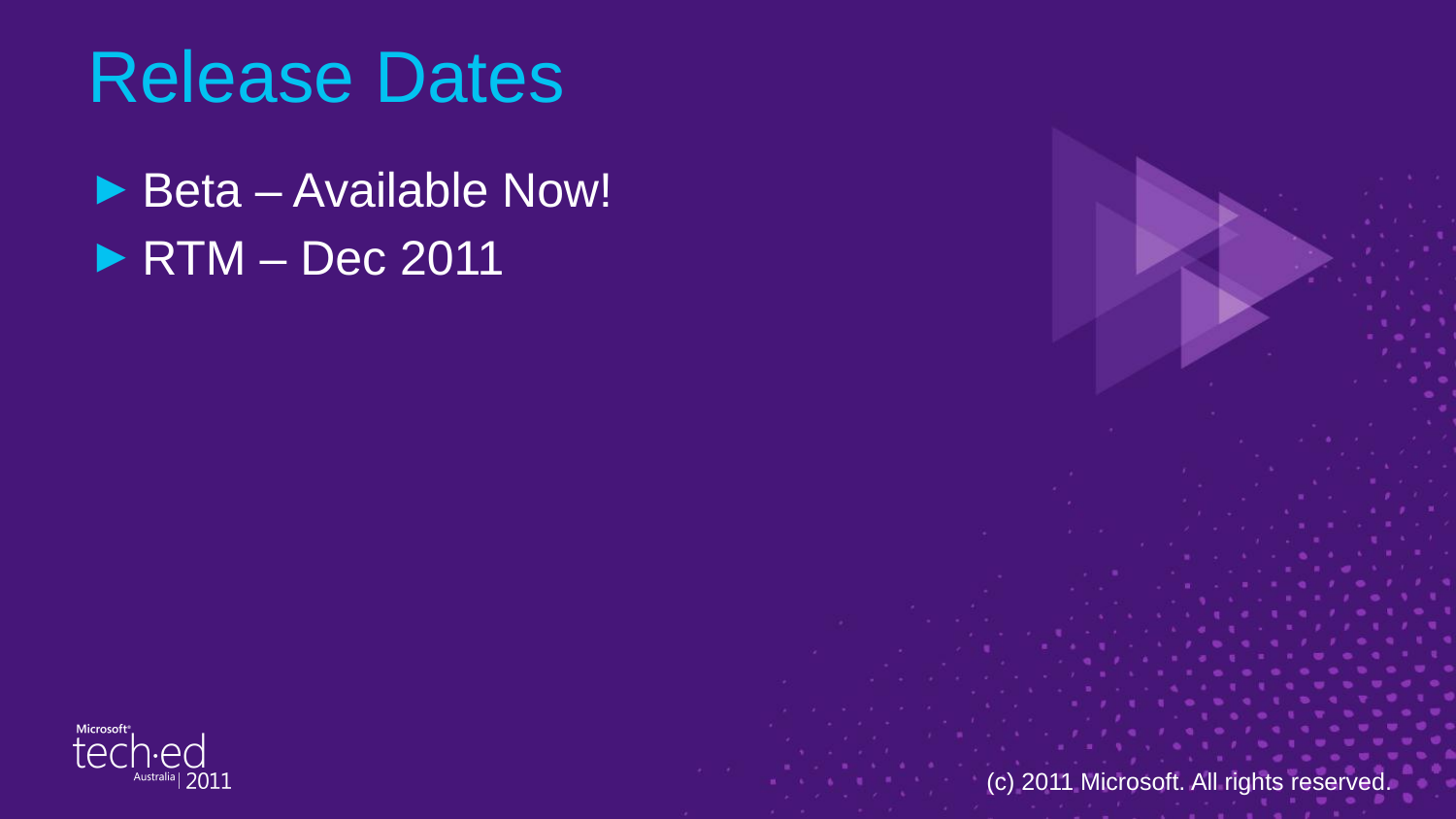

# Release Dates
Beta – Available Now!
RTM – Dec 2011
(c) 2011 Microsoft. All rights reserved.